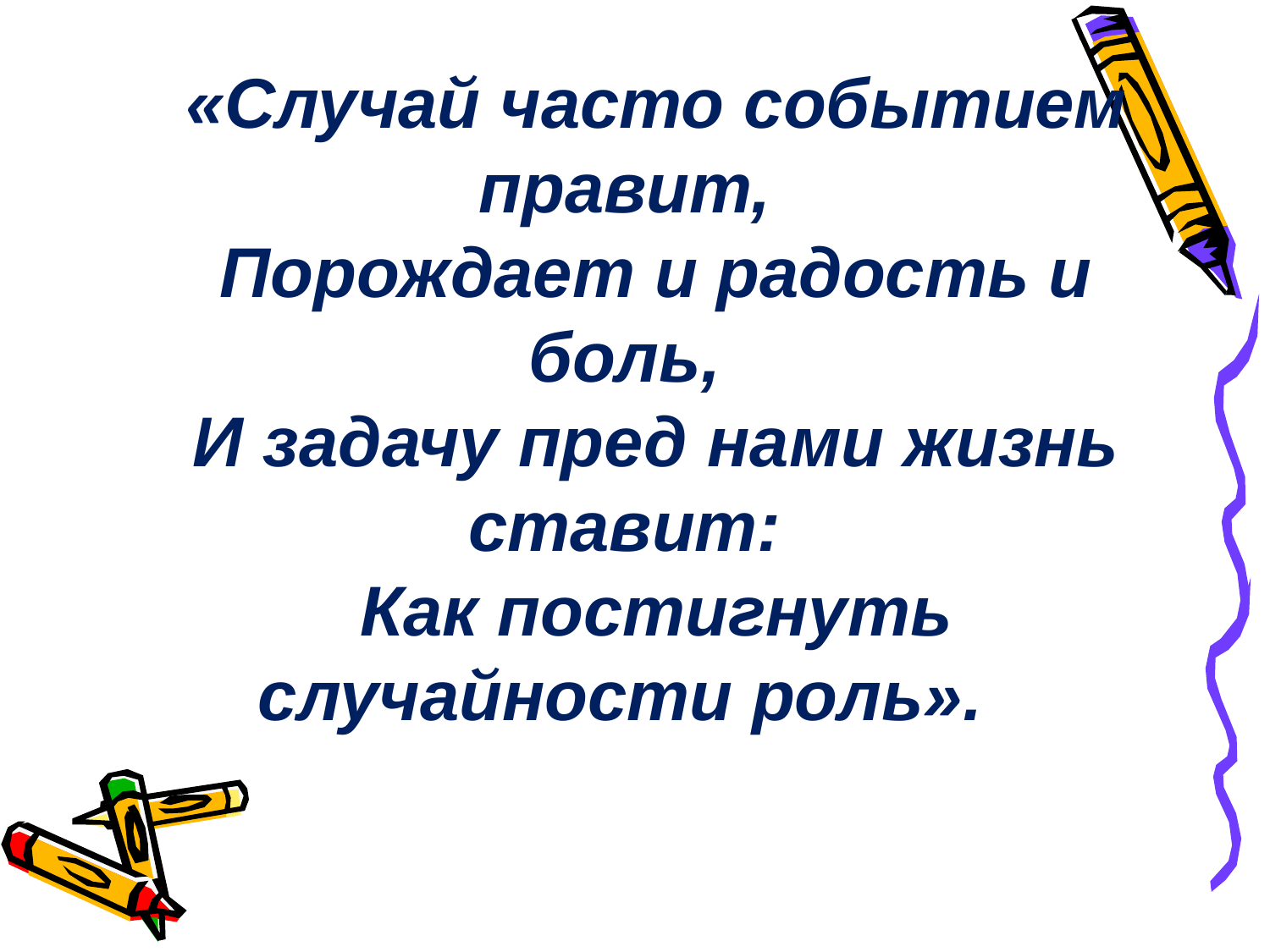

«Случай часто событием правит,
Порождает и радость и боль,
И задачу пред нами жизнь ставит:
Как постигнуть случайности роль».